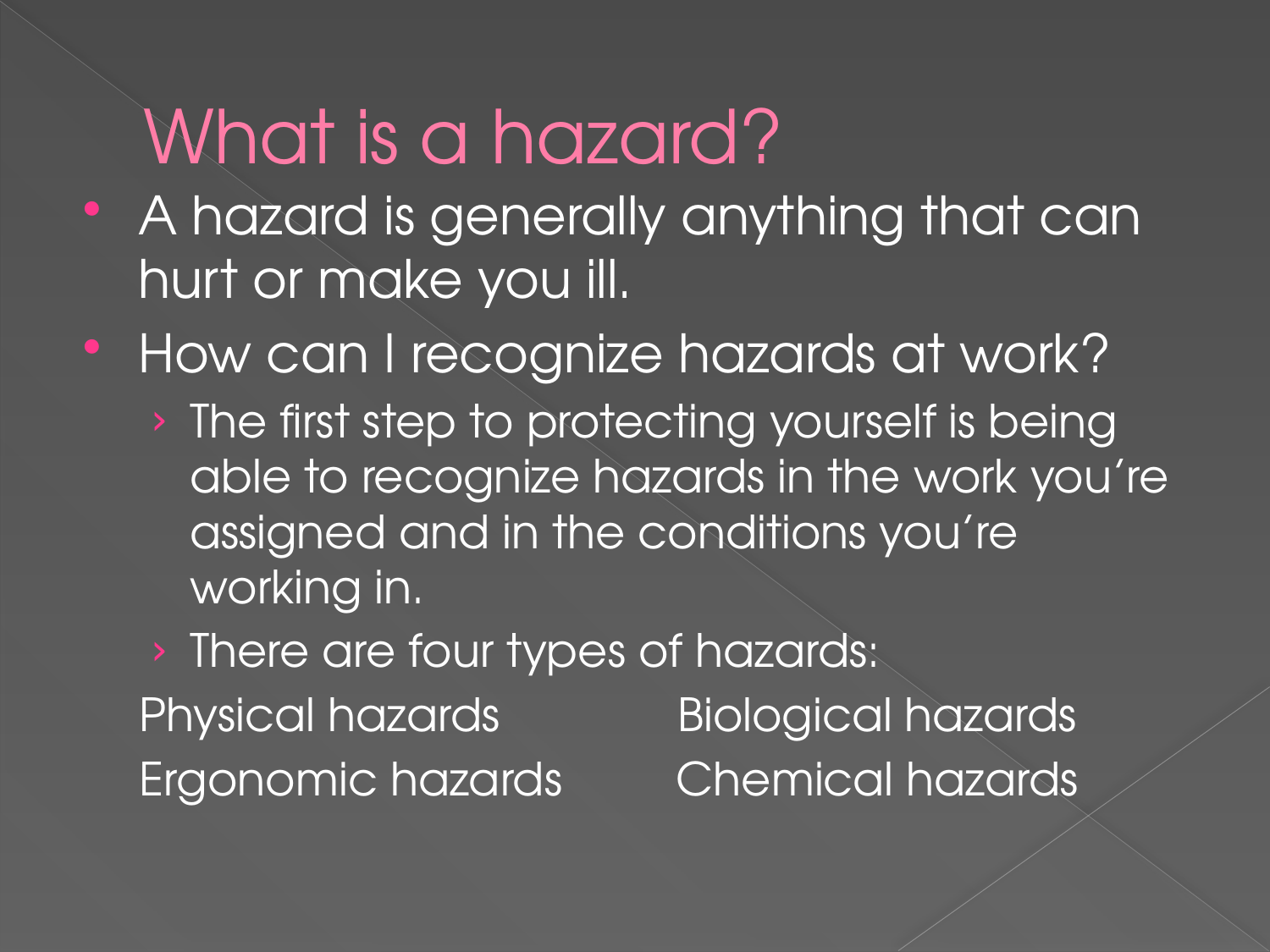

# What is a hazard?
A hazard is generally anything that can hurt or make you ill.
How can I recognize hazards at work?
The first step to protecting yourself is being able to recognize hazards in the work you’re assigned and in the conditions you’re working in.
There are four types of hazards:
Physical hazards              Biological hazards
Ergonomic hazards         Chemical hazards